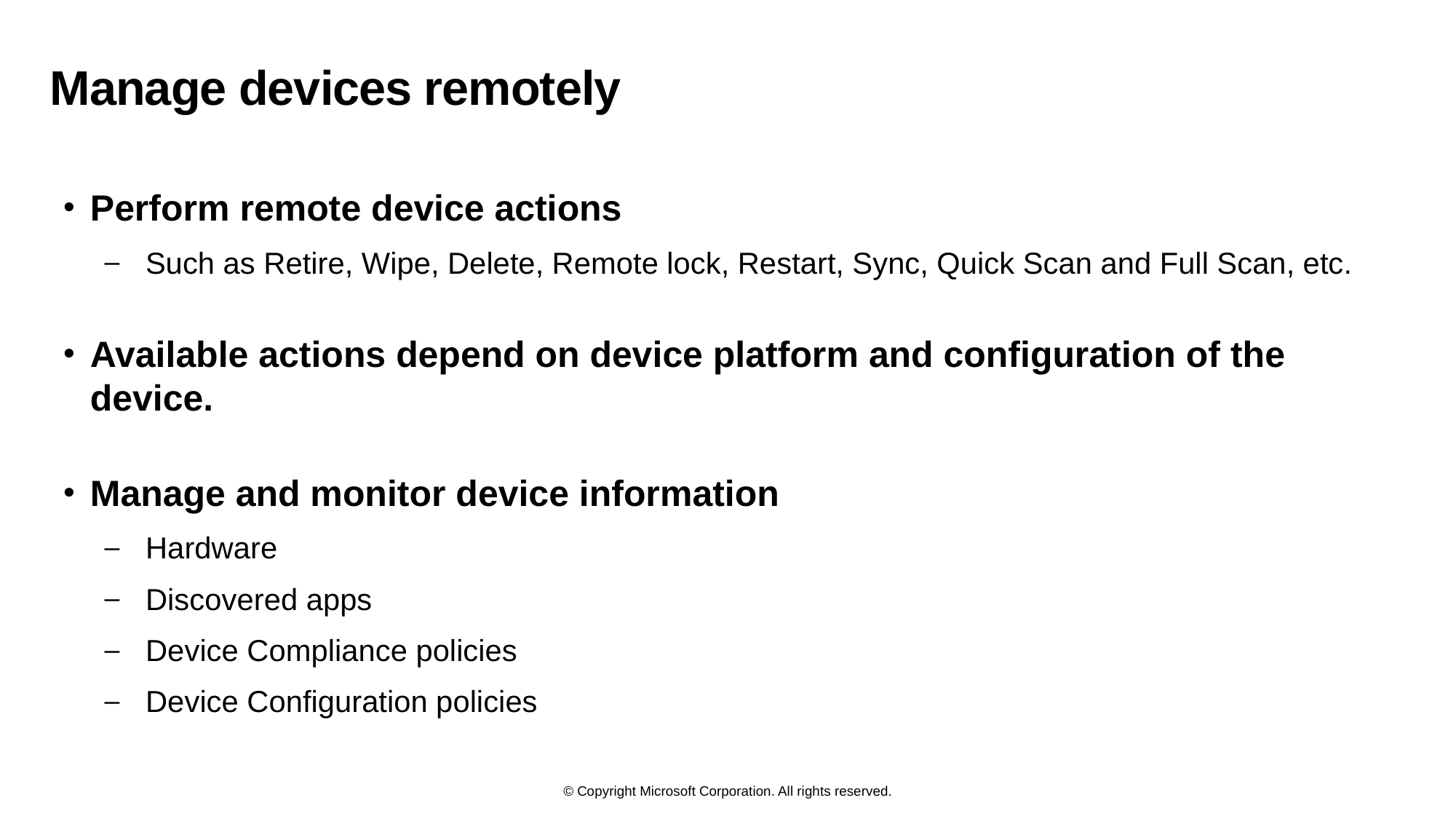

# Manage devices remotely
Perform remote device actions
Such as Retire, Wipe, Delete, Remote lock, Restart, Sync, Quick Scan and Full Scan, etc.

Available actions depend on device platform and configuration of the device.

Manage and monitor device information
Hardware
Discovered apps
Device Compliance policies
Device Configuration policies